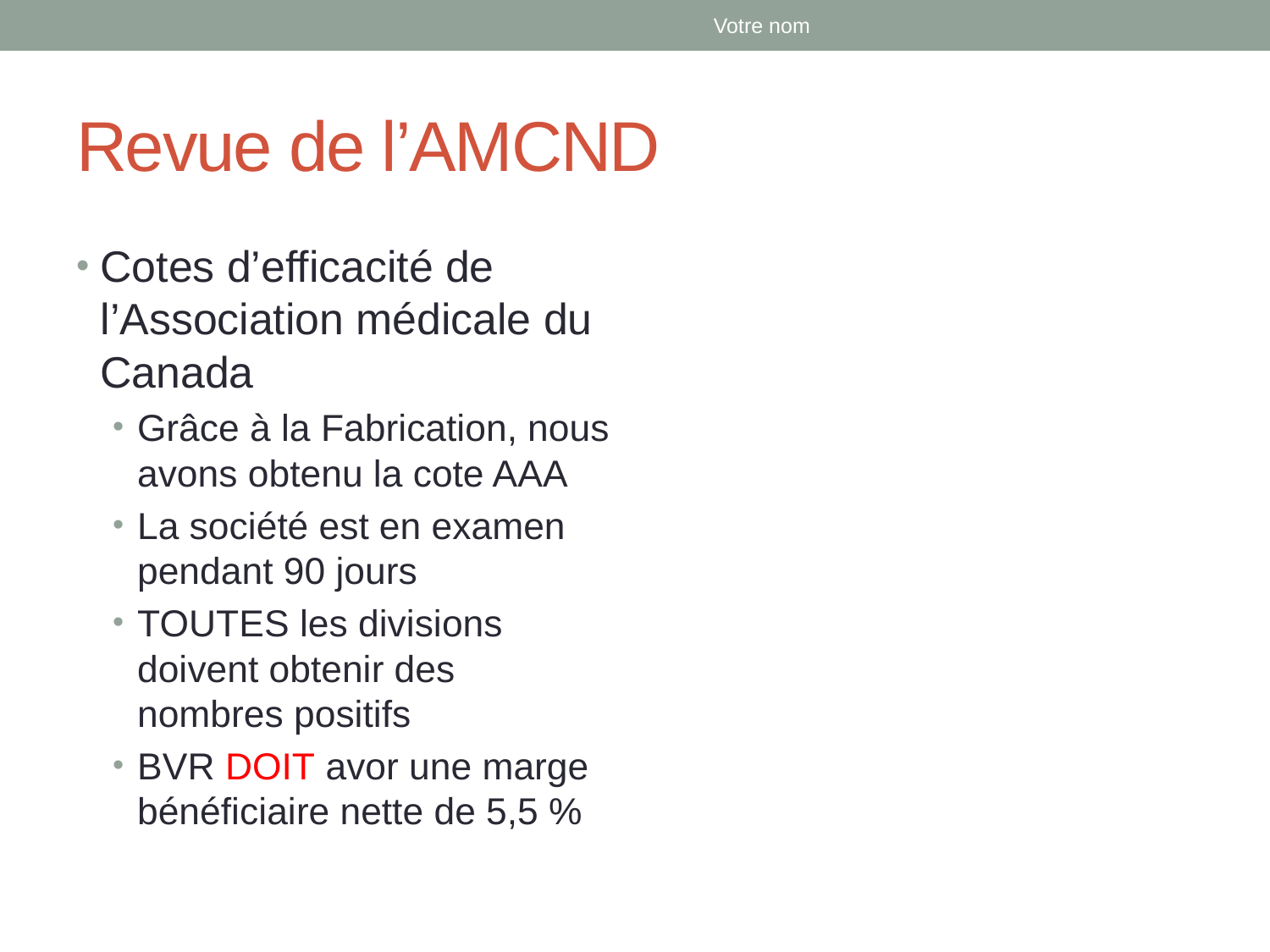

Votre nom
# Revue de l’AMCND
Cotes d’efficacité de l’Association médicale du Canada
Grâce à la Fabrication, nous avons obtenu la cote AAA
La société est en examen pendant 90 jours
TOUTES les divisions doivent obtenir des nombres positifs
BVR DOIT avor une marge bénéficiaire nette de 5,5 %